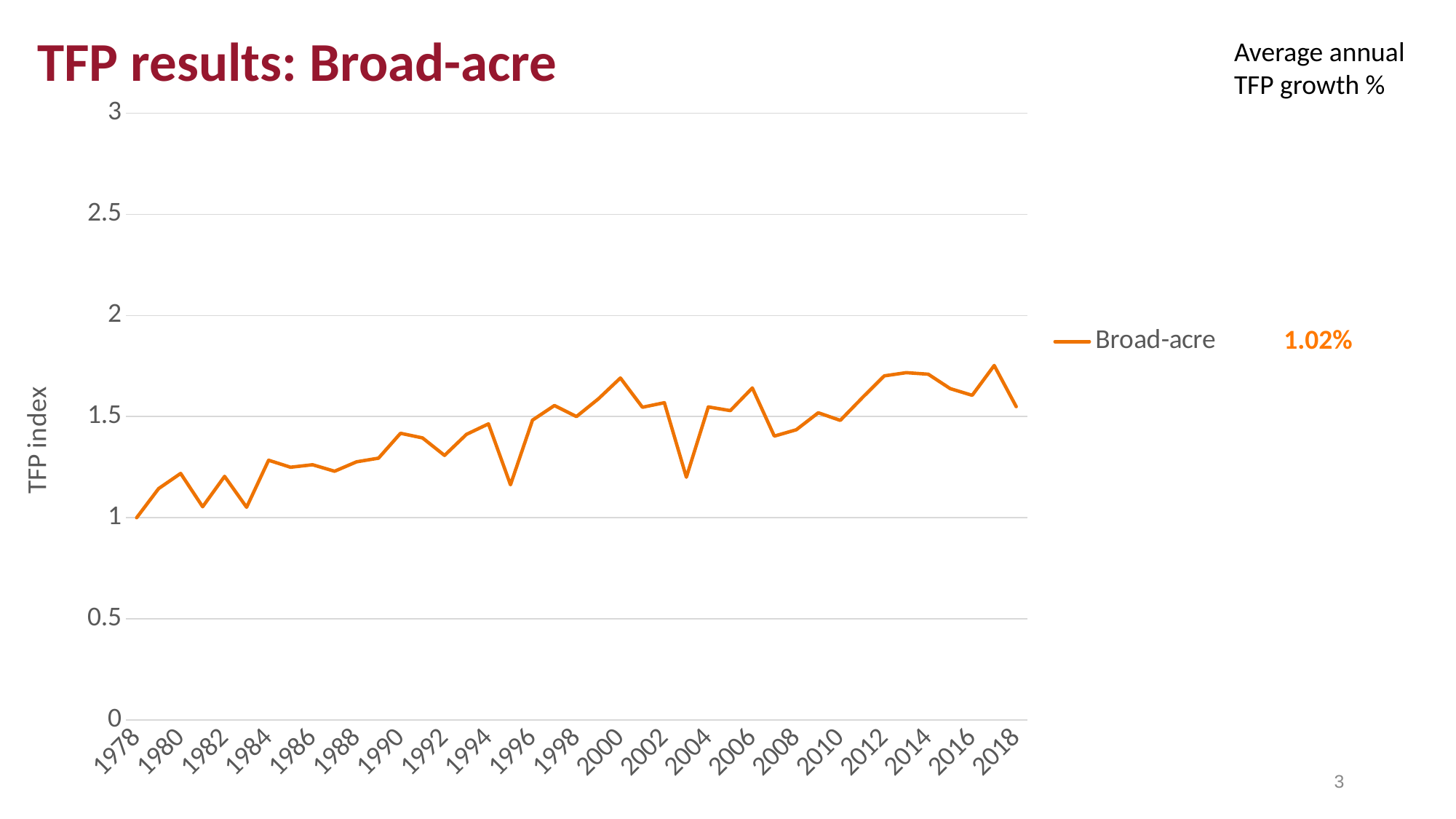

TFP results: Broad-acre
Average annual TFP growth %

### Chart

| Category | Broad-acre |
|---|---|
| 1978 | 1.0 |
| 1979 | 1.144 |
| 1980 | 1.2188 |
| 1981 | 1.054 |
| 1982 | 1.2044 |
| 1983 | 1.0515 |
| 1984 | 1.2841 |
| 1985 | 1.2494 |
| 1986 | 1.2616 |
| 1987 | 1.2295 |
| 1988 | 1.2761 |
| 1989 | 1.2943 |
| 1990 | 1.4174 |
| 1991 | 1.3945 |
| 1992 | 1.3079 |
| 1993 | 1.4121 |
| 1994 | 1.464 |
| 1995 | 1.1627 |
| 1996 | 1.4823 |
| 1997 | 1.5548 |
| 1998 | 1.5002 |
| 1999 | 1.5878 |
| 2000 | 1.6908 |
| 2001 | 1.546 |
| 2002 | 1.5685 |
| 2003 | 1.2 |
| 2004 | 1.5477 |
| 2005 | 1.5295 |
| 2006 | 1.6415 |
| 2007 | 1.4035 |
| 2008 | 1.4348 |
| 2009 | 1.5188 |
| 2010 | 1.4811 |
| 2011 | 1.593 |
| 2012 | 1.7012 |
| 2013 | 1.7171 |
| 2014 | 1.7094 |
| 2015 | 1.6383 |
| 2016 | 1.605 |
| 2017 | 1.7525 |
| 2018 | 1.5492 |
1.02%
3